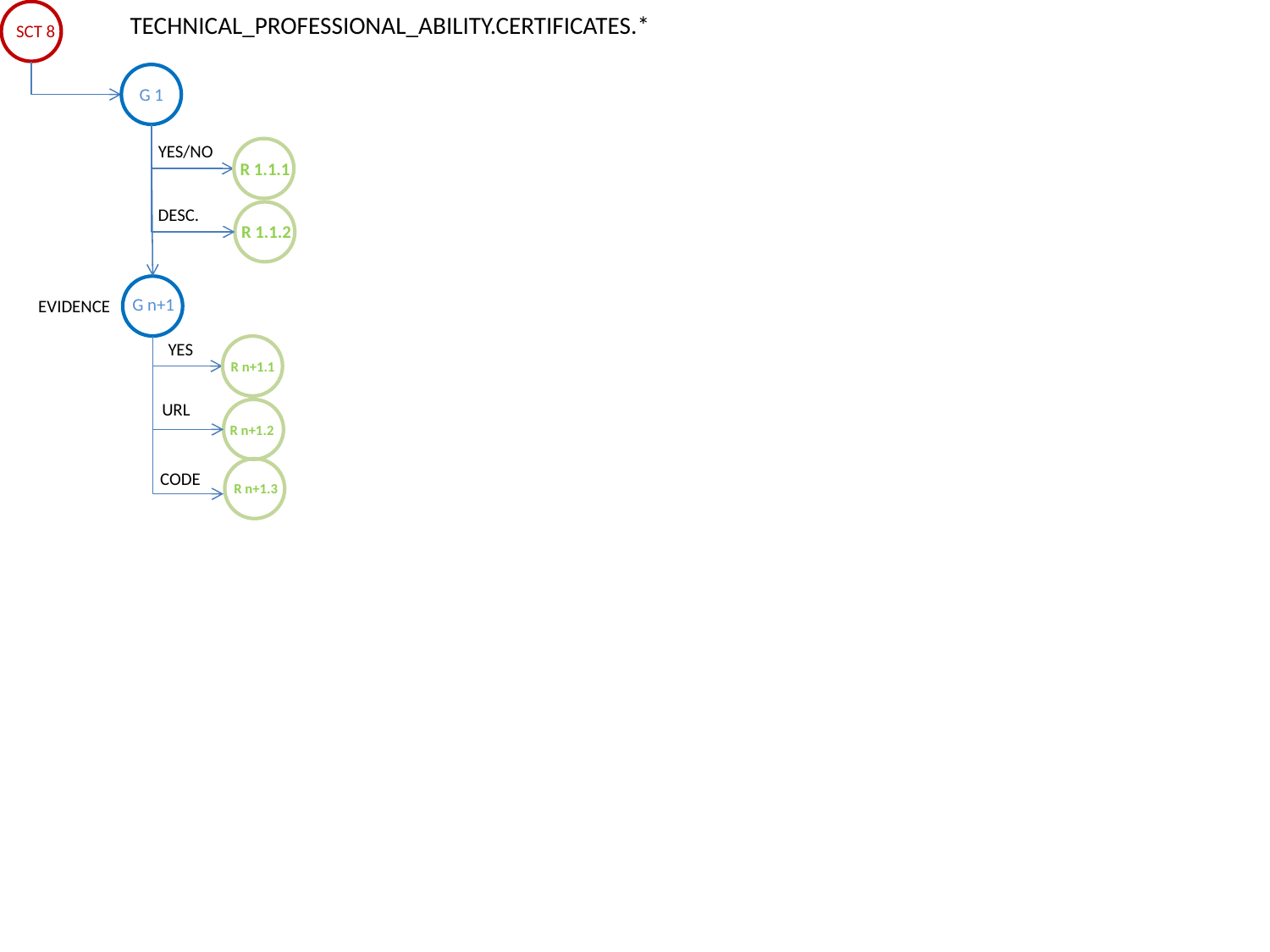

TECHNICAL_PROFESSIONAL_ABILITY.CERTIFICATES.*
SCT 8

G 1
YES/NO

R 1.1.1
DESC.

R 1.1.2

G n+1
EVIDENCE
YES

R n+1.1
URL

R n+1.2

CODE
R n+1.3